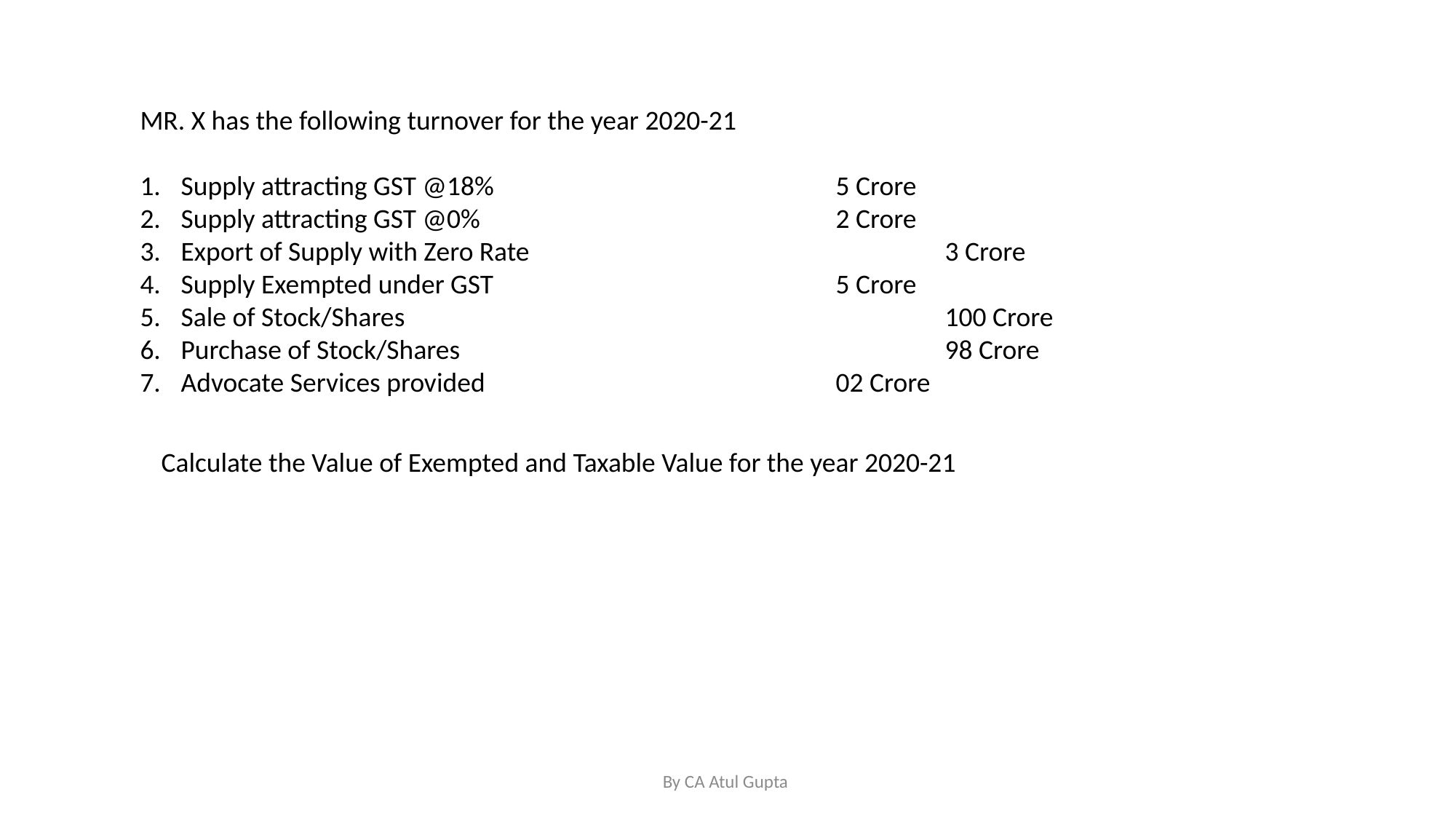

MR. X has the following turnover for the year 2020-21

Supply attracting GST @18%				5 Crore
Supply attracting GST @0%				2 Crore
Export of Supply with Zero Rate 				3 Crore
Supply Exempted under GST				5 Crore
Sale of Stock/Shares					100 Crore
Purchase of Stock/Shares					98 Crore
Advocate Services provided				02 Crore

Calculate the Value of Exempted and Taxable Value for the year 2020-21
By CA Atul Gupta